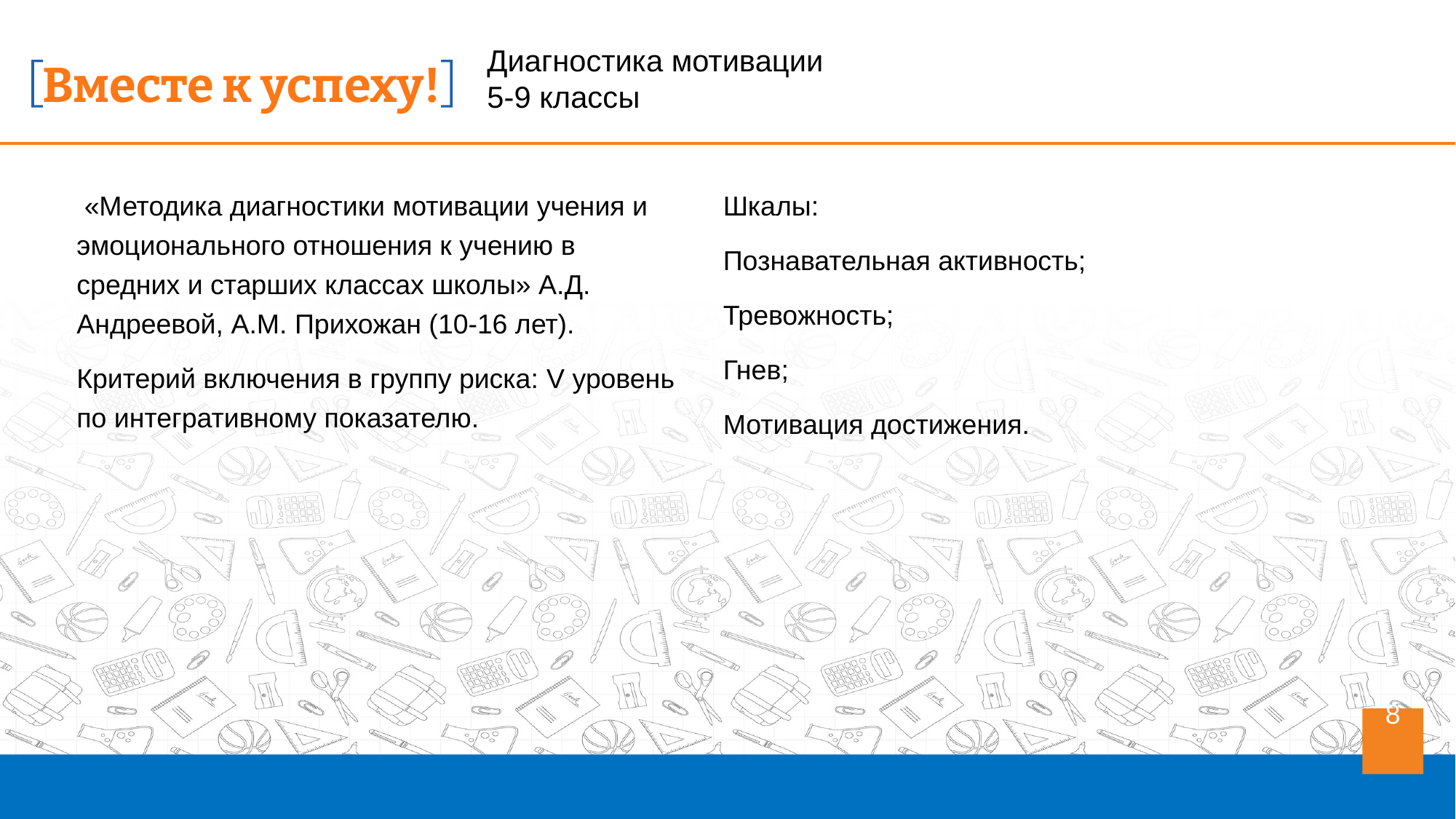

Диагностика мотивации
5-9 классы
 «Методика диагностики мотивации учения и эмоционального отношения к учению в средних и старших классах школы» А.Д. Андреевой, А.М. Прихожан (10-16 лет).
Критерий включения в группу риска: V уровень по интегративному показателю.

Шкалы:
Познавательная активность;
Тревожность;
Гнев;
Мотивация достижения.